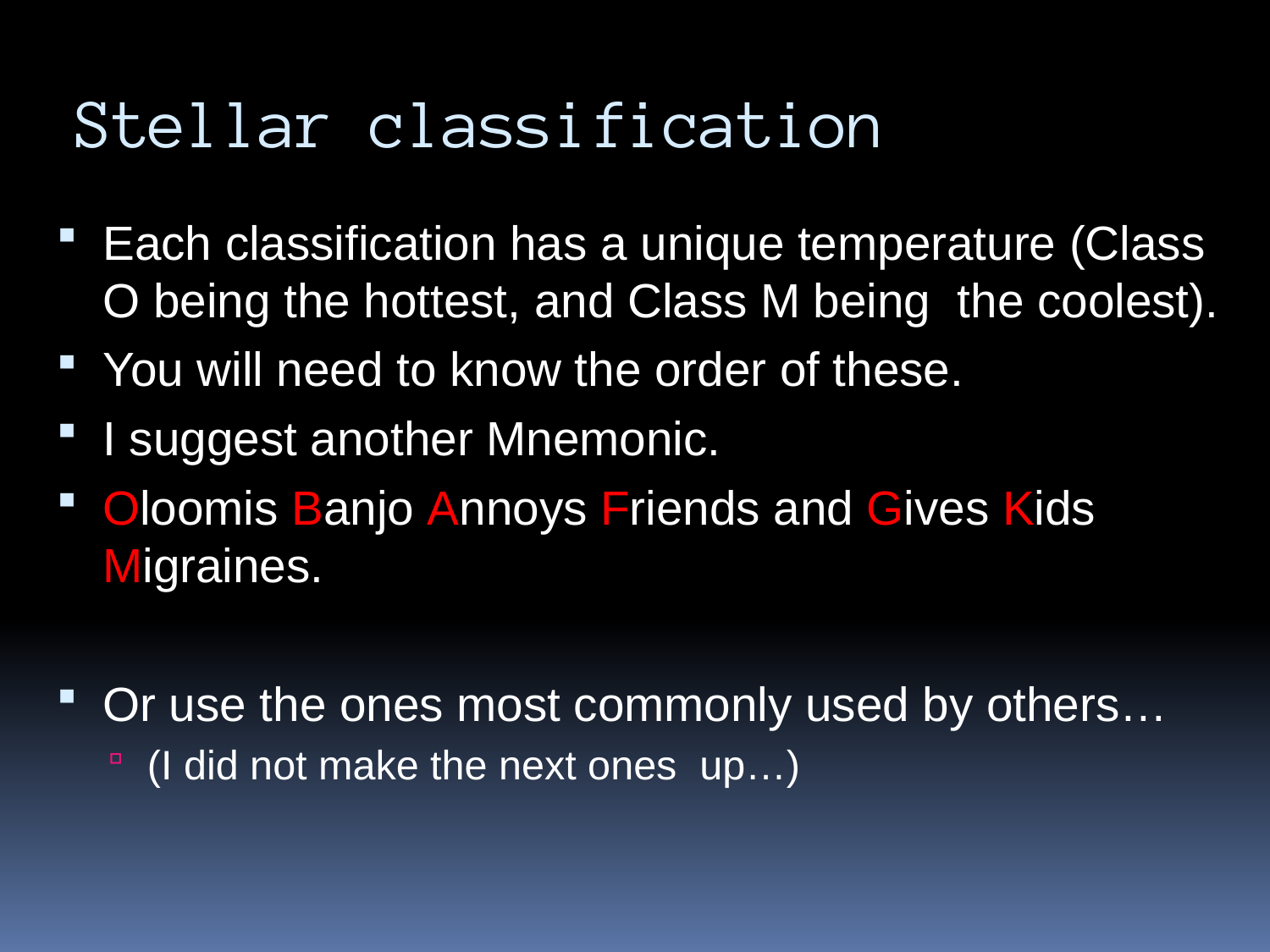

# Stellar classification
Each classification has a unique temperature (Class O being the hottest, and Class M being  the coolest).
You will need to know the order of these.
I suggest another Mnemonic.
Oloomis Banjo Annoys Friends and Gives Kids Migraines.

Or use the ones most commonly used by others…
(I did not make the next ones  up…)